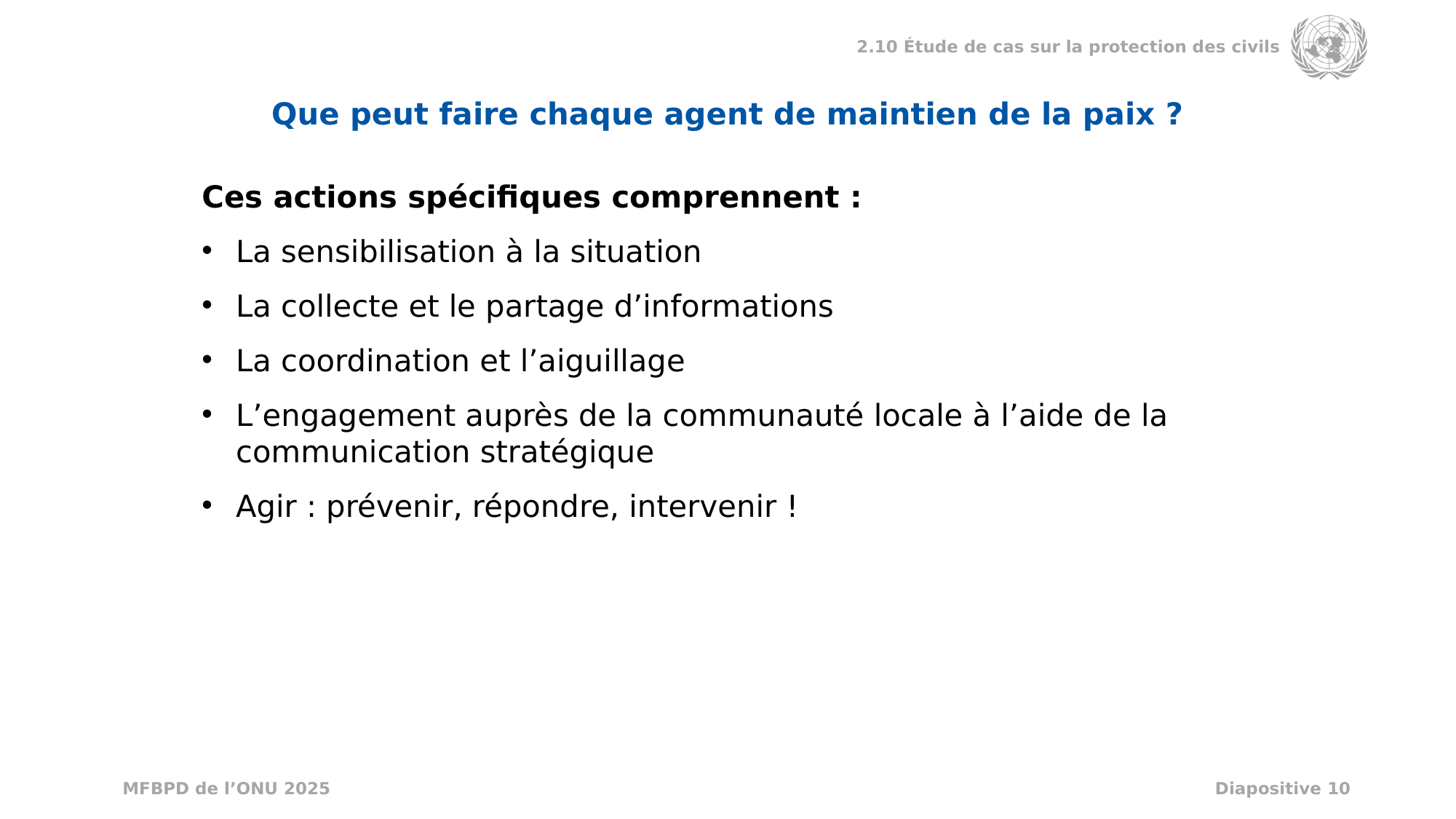

Que peut faire chaque agent de maintien de la paix ?
Ces actions spécifiques comprennent :
La sensibilisation à la situation
La collecte et le partage d’informations
La coordination et l’aiguillage
L’engagement auprès de la communauté locale à l’aide de la communication stratégique
Agir : prévenir, répondre, intervenir !